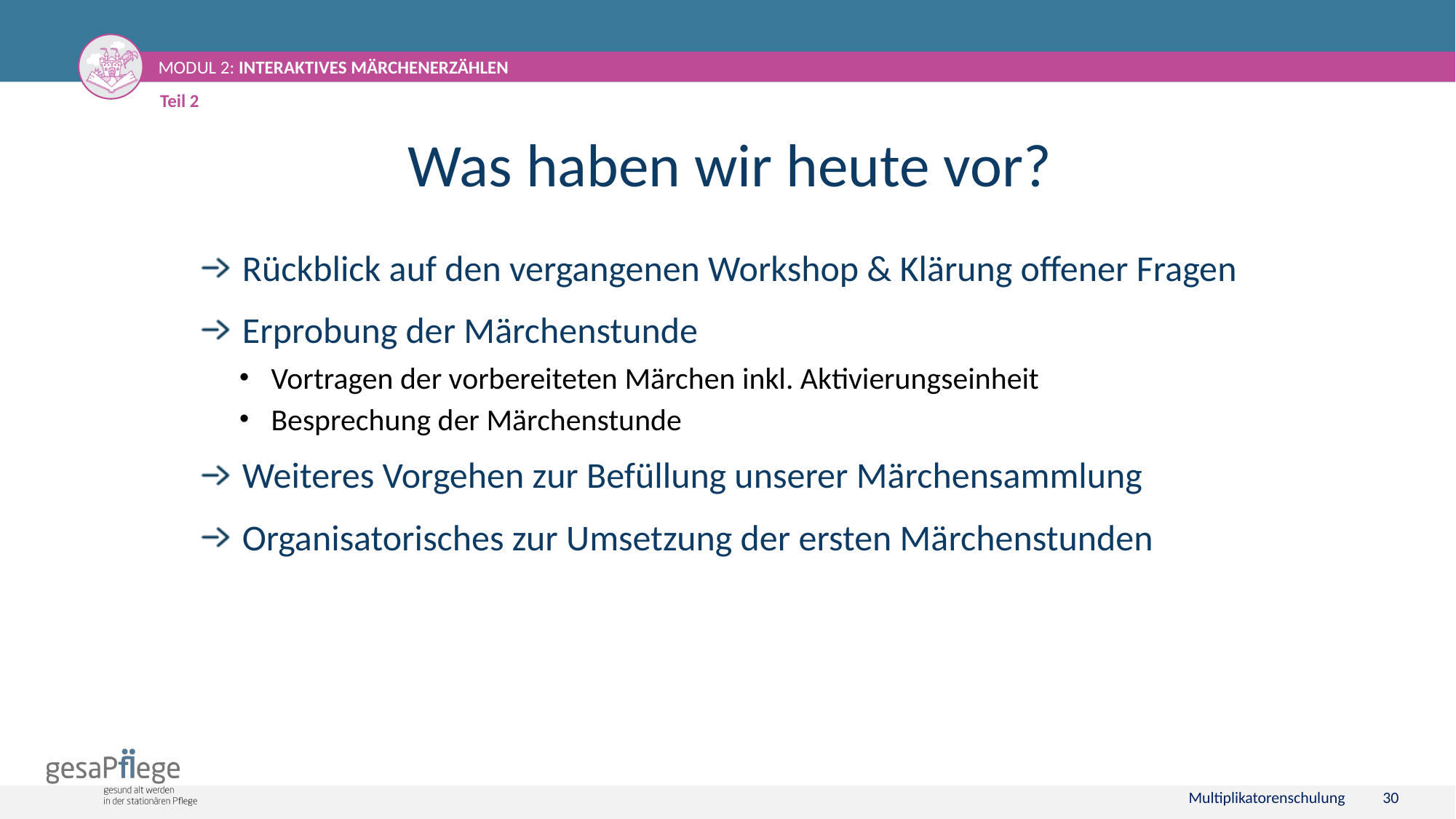

Teil 2
# Was haben wir heute vor?
Rückblick auf den vergangenen Workshop & Klärung offener Fragen
Erprobung der Märchenstunde
Vortragen der vorbereiteten Märchen inkl. Aktivierungseinheit
Besprechung der Märchenstunde
Weiteres Vorgehen zur Befüllung unserer Märchensammlung
Organisatorisches zur Umsetzung der ersten Märchenstunden

Multiplikatorenschulung
30